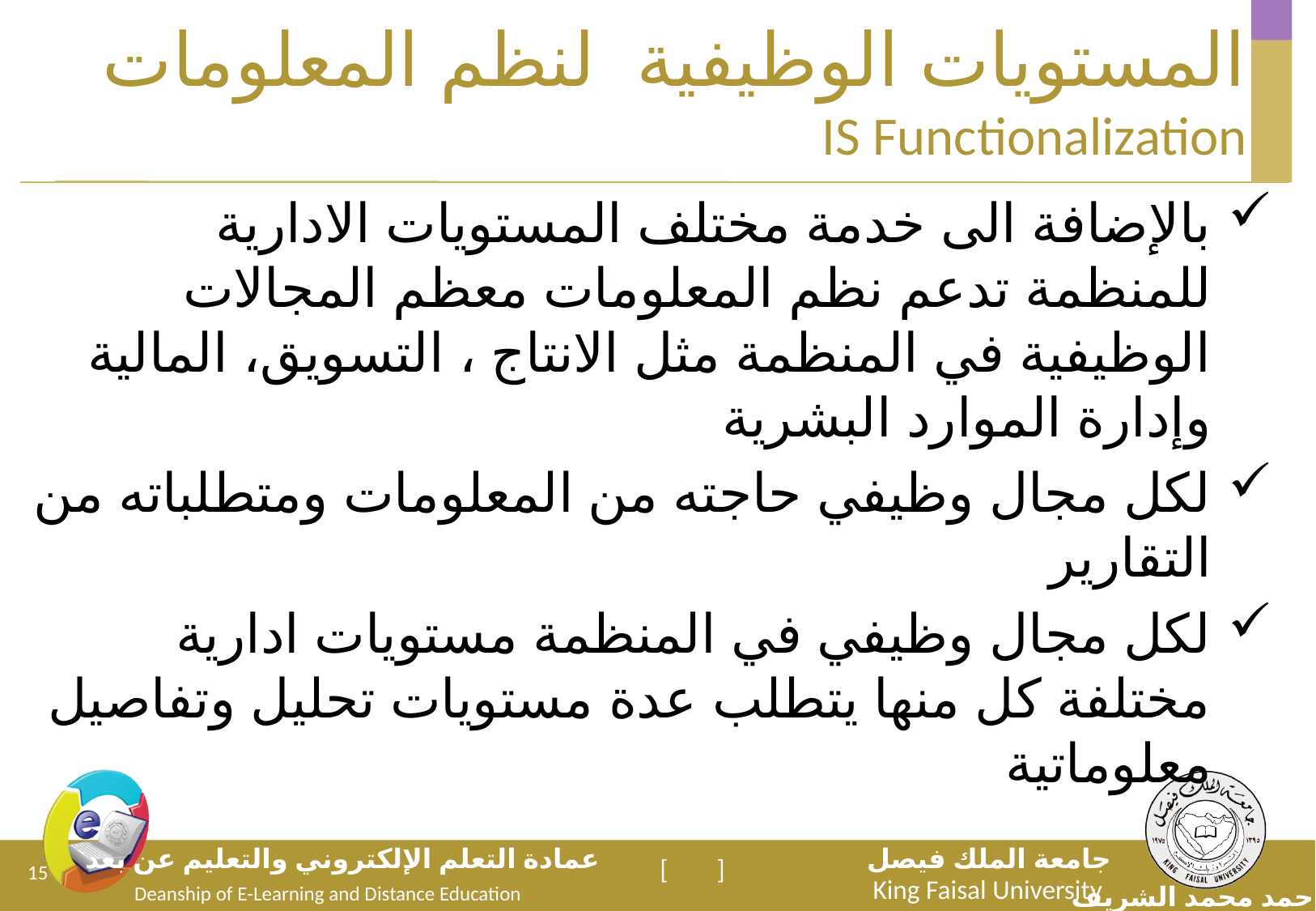

# المستويات الوظيفية  لنظم المعلومات IS Functionalization
بالإضافة الى خدمة مختلف المستويات الادارية للمنظمة تدعم نظم المعلومات معظم المجالات الوظيفية في المنظمة مثل الانتاج ، التسويق، المالية وإدارة الموارد البشرية
لكل مجال وظيفي حاجته من المعلومات ومتطلباته من التقارير
لكل مجال وظيفي في المنظمة مستويات ادارية مختلفة كل منها يتطلب عدة مستويات تحليل وتفاصيل معلوماتية

15